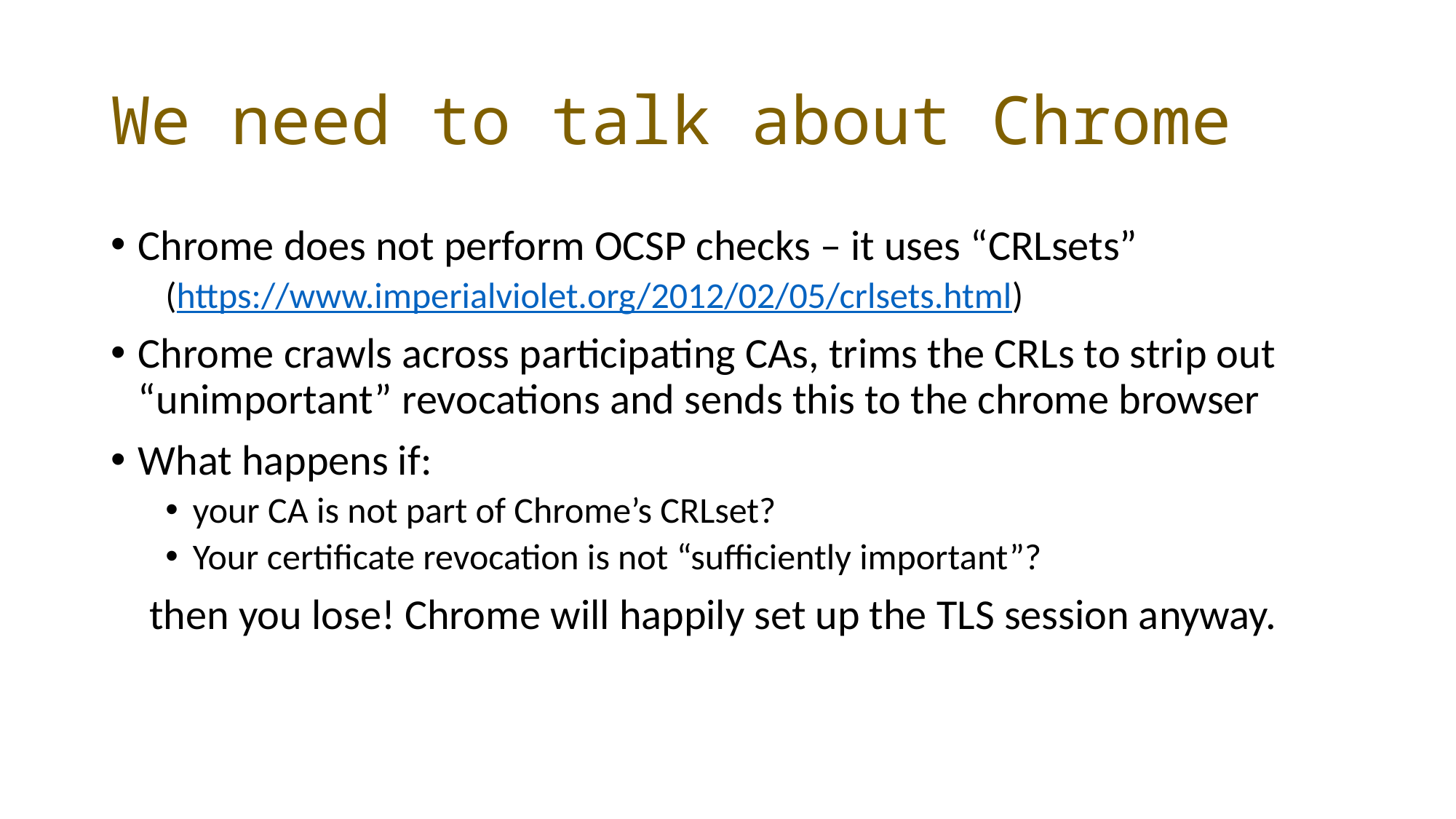

# We need to talk about Chrome
Chrome does not perform OCSP checks – it uses “CRLsets”
(https://www.imperialviolet.org/2012/02/05/crlsets.html)
Chrome crawls across participating CAs, trims the CRLs to strip out “unimportant” revocations and sends this to the chrome browser
What happens if:
your CA is not part of Chrome’s CRLset?
Your certificate revocation is not “sufficiently important”?
    then you lose! Chrome will happily set up the TLS session anyway.